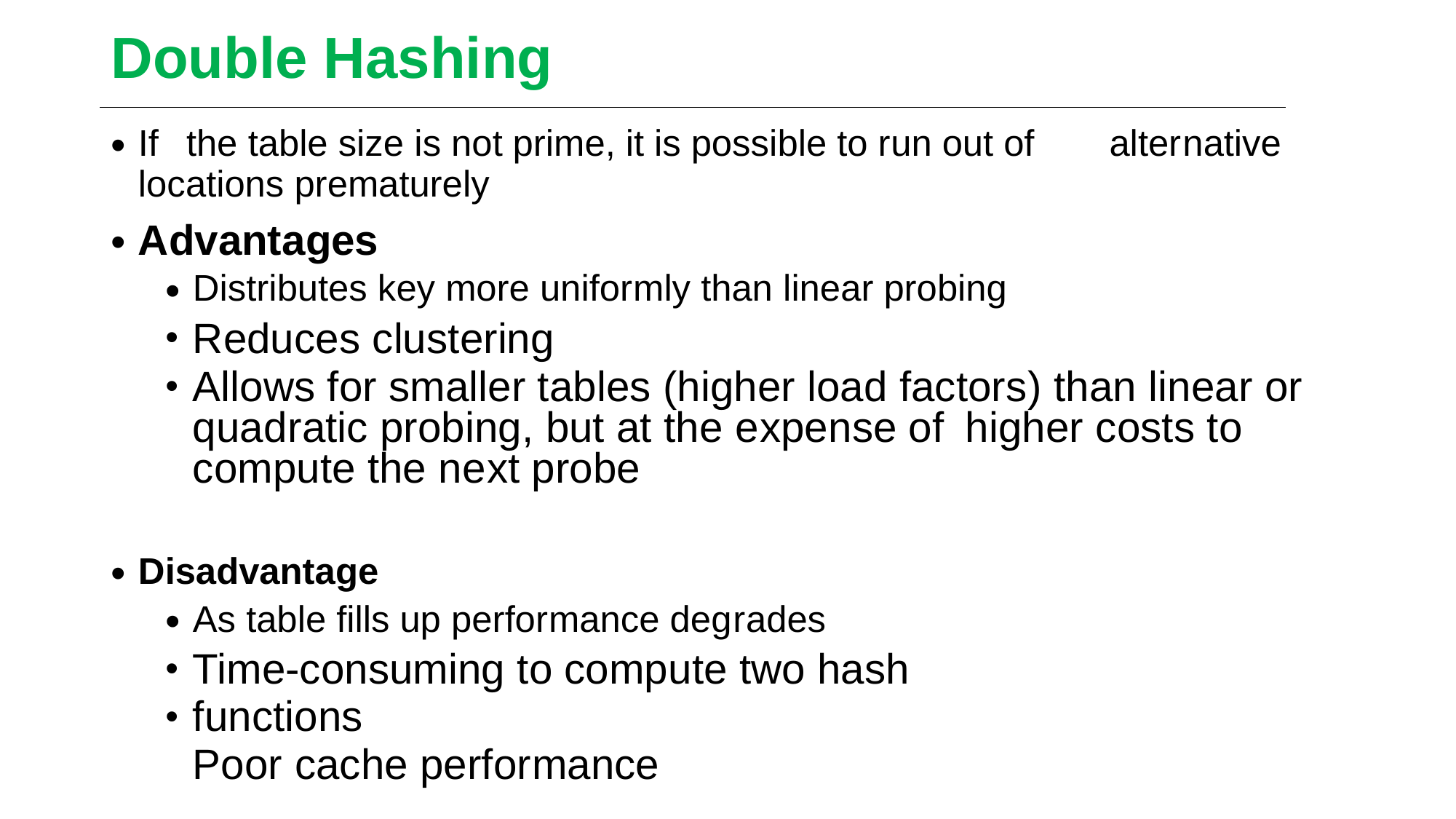

Double Hashing

•
If
the table size is not prime, it is possible to run out of
alternative
locations prematurely
Advantages
•
•
•
•
Distributes key more uniformly than linear probing
Reduces clustering
Allows for smaller tables (higher load factors) than linear or quadratic probing, but at the expense of higher costs to compute the next probe
•
Disadvantage
•
•
•
As table fills up performance degrades
Time-consuming to compute two hash functions
Poor cache performance